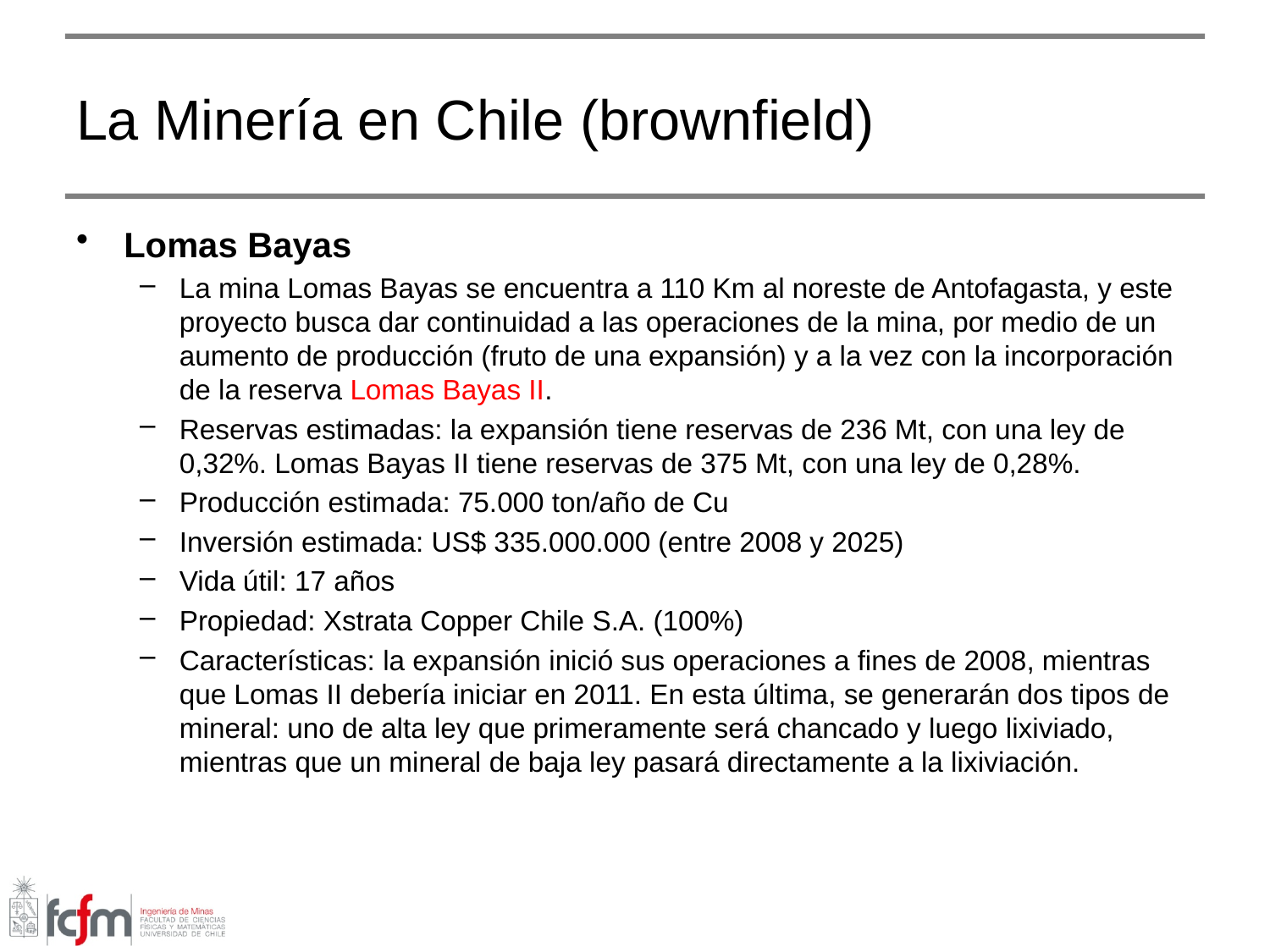

# La Minería en Chile (brownfield)
Lomas Bayas
La mina Lomas Bayas se encuentra a 110 Km al noreste de Antofagasta, y este proyecto busca dar continuidad a las operaciones de la mina, por medio de un aumento de producción (fruto de una expansión) y a la vez con la incorporación de la reserva Lomas Bayas II.
Reservas estimadas: la expansión tiene reservas de 236 Mt, con una ley de 0,32%. Lomas Bayas II tiene reservas de 375 Mt, con una ley de 0,28%.
Producción estimada: 75.000 ton/año de Cu
Inversión estimada: US$ 335.000.000 (entre 2008 y 2025)
Vida útil: 17 años
Propiedad: Xstrata Copper Chile S.A. (100%)
Características: la expansión inició sus operaciones a fines de 2008, mientras que Lomas II debería iniciar en 2011. En esta última, se generarán dos tipos de mineral: uno de alta ley que primeramente será chancado y luego lixiviado, mientras que un mineral de baja ley pasará directamente a la lixiviación.